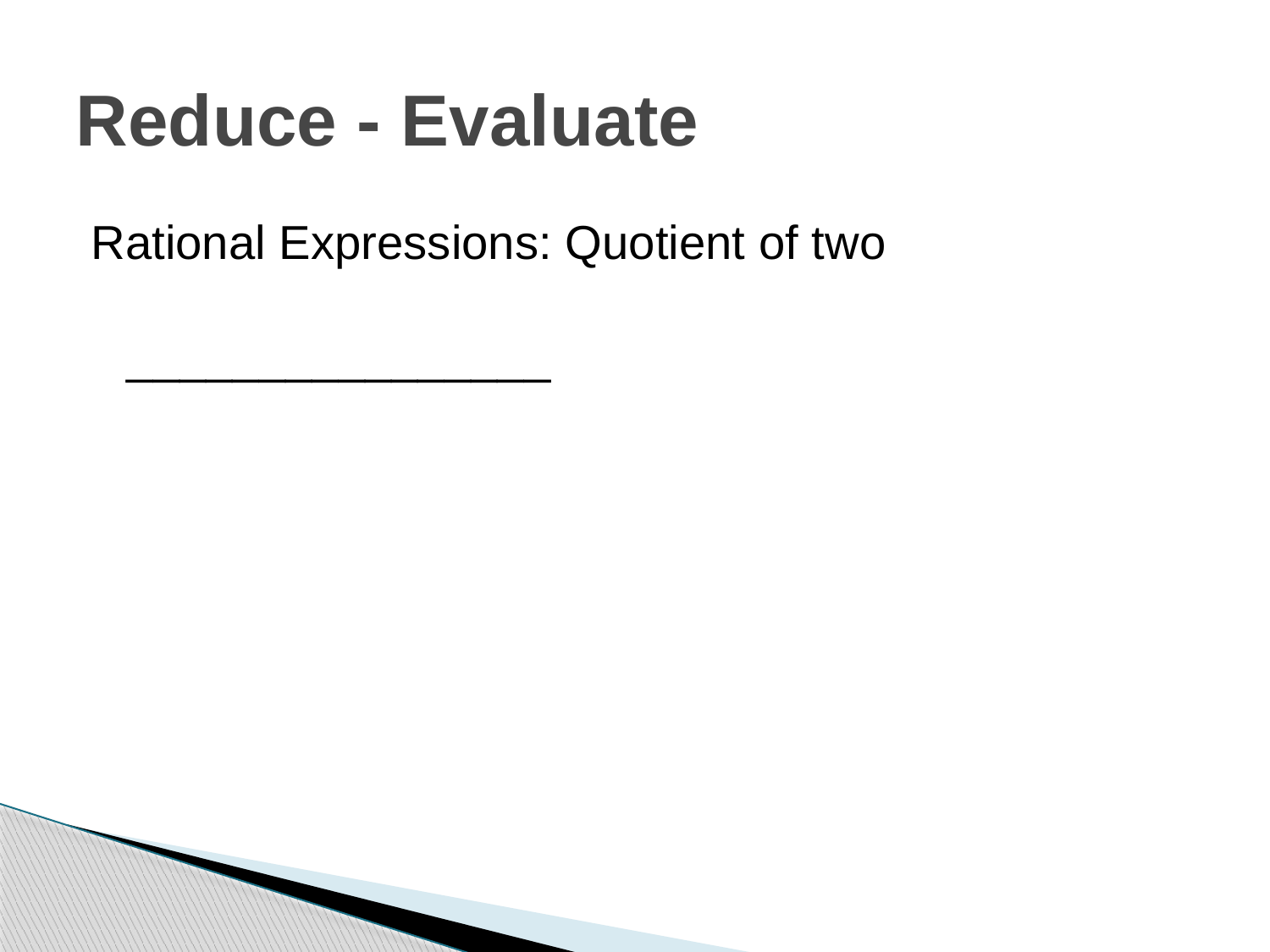

# Reduce - Evaluate
Rational Expressions: Quotient of two
________________